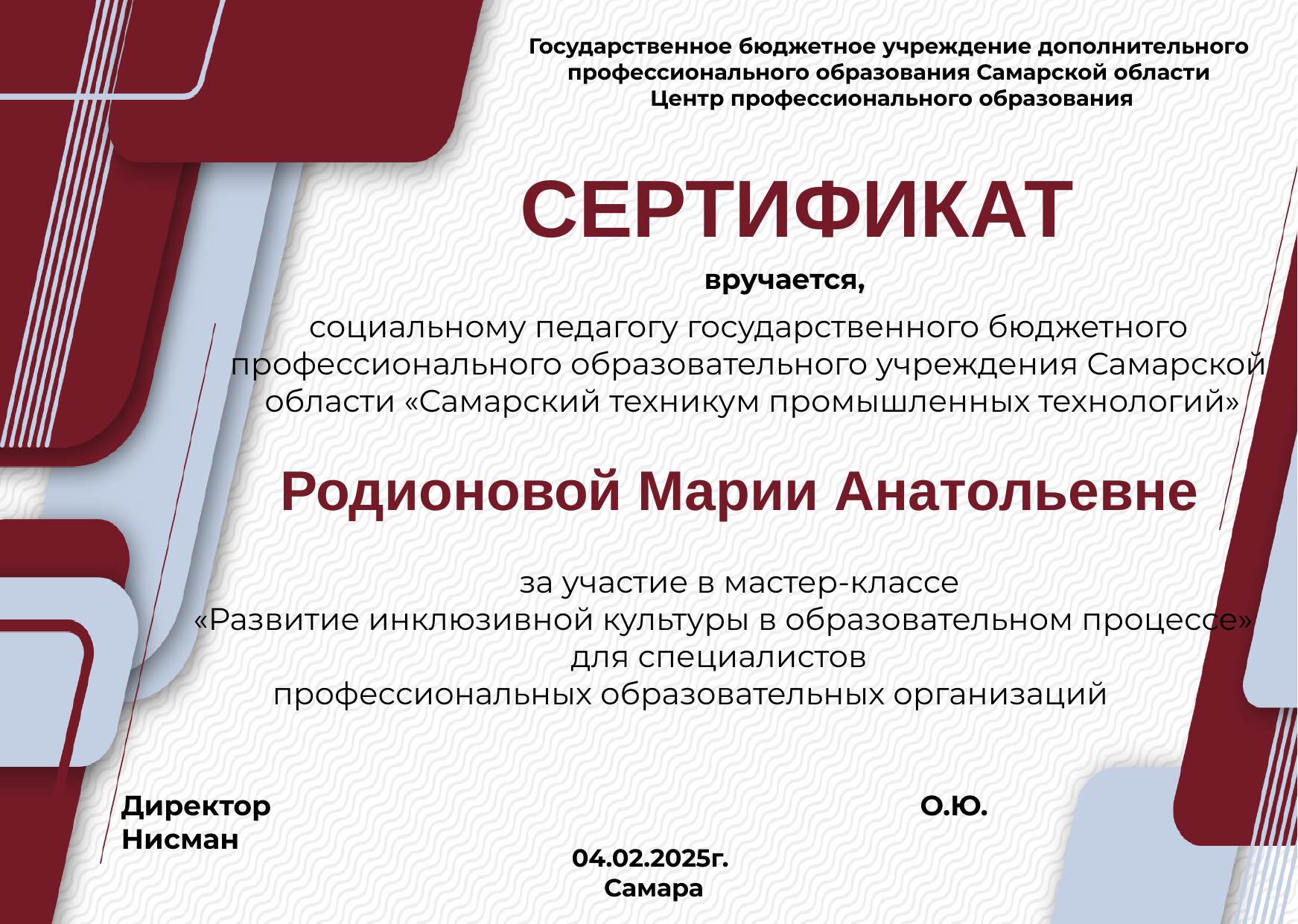

Государственное бюджетное учреждение дополнительного
профессионального образования Самарской области
Центр профессионального образования
СЕРТИФИКАТ
вручается,
социальному педагогу государственного бюджетного
профессионального образовательного учреждения Самарской
области «Самарский техникум промышленных технологий»
Родионовой Марии Анатольевне
    за участие в мастер-классе
«Развитие инклюзивной культуры в образовательном процессе»
для специалистов
профессиональных образовательных организаций
Директор                                                                                   О.Ю. Нисман
04.02.2025г.
Самара